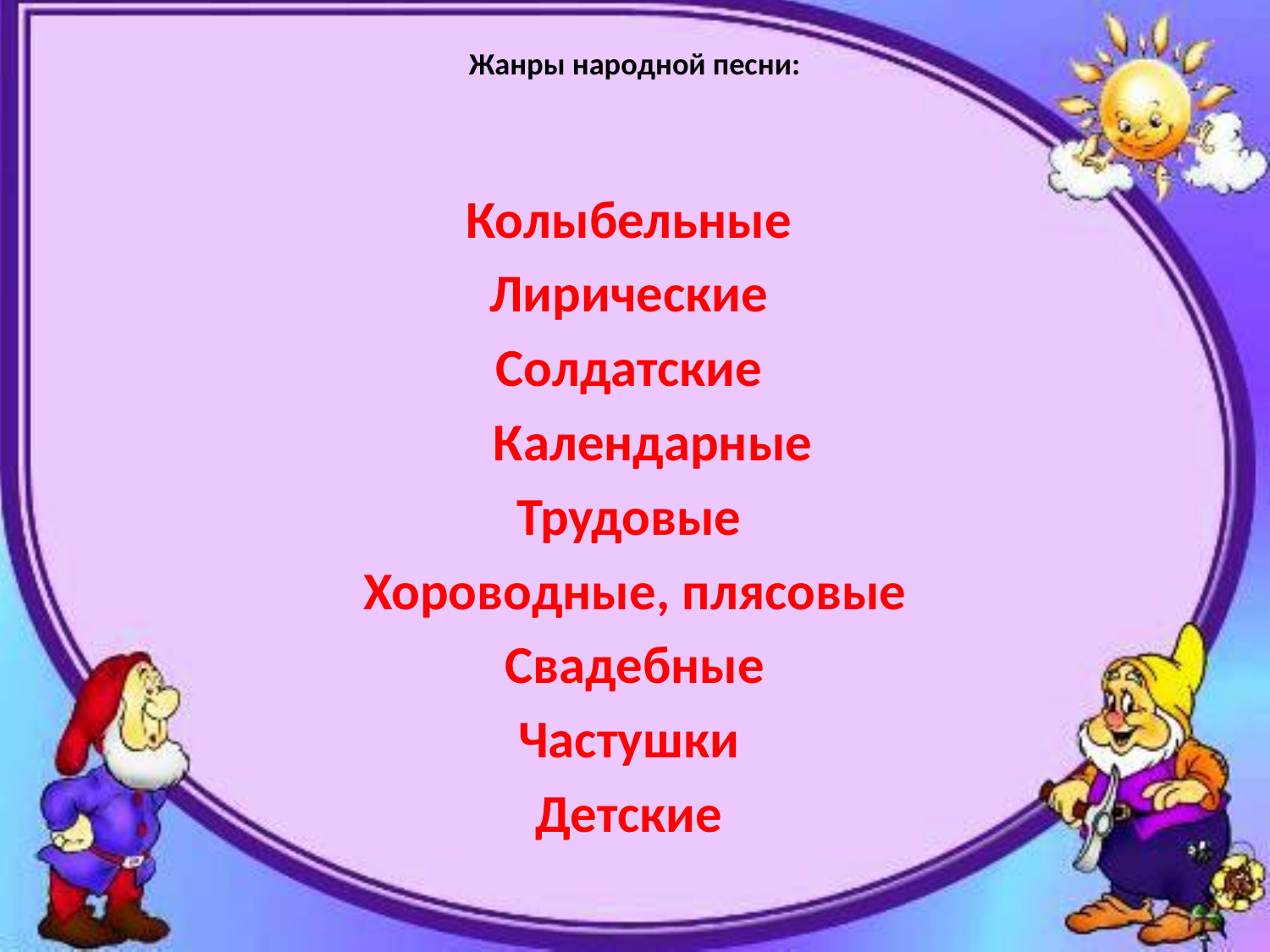

# Жанры народной песни:
Колыбельные
Лирические
Солдатские
   Календарные
 Трудовые
Хороводные, плясовые
Свадебные
Частушки
Детские